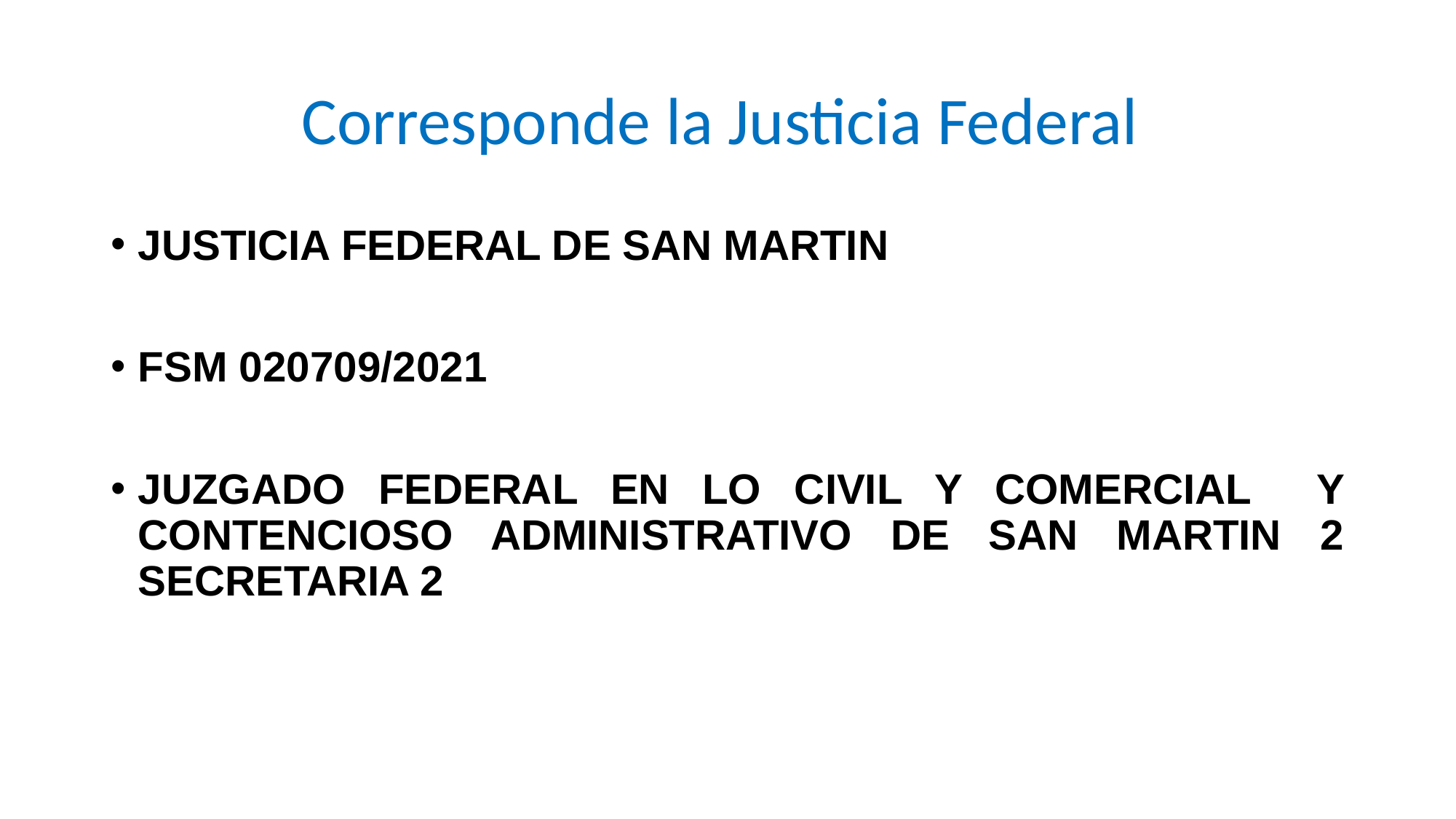

# Corresponde la Justicia Federal
JUSTICIA FEDERAL DE SAN MARTIN

FSM 020709/2021

JUZGADO FEDERAL EN LO CIVIL y Comercial  Y Contencioso Administrativo DE SAN MARTIN 2 SECRETARIA 2